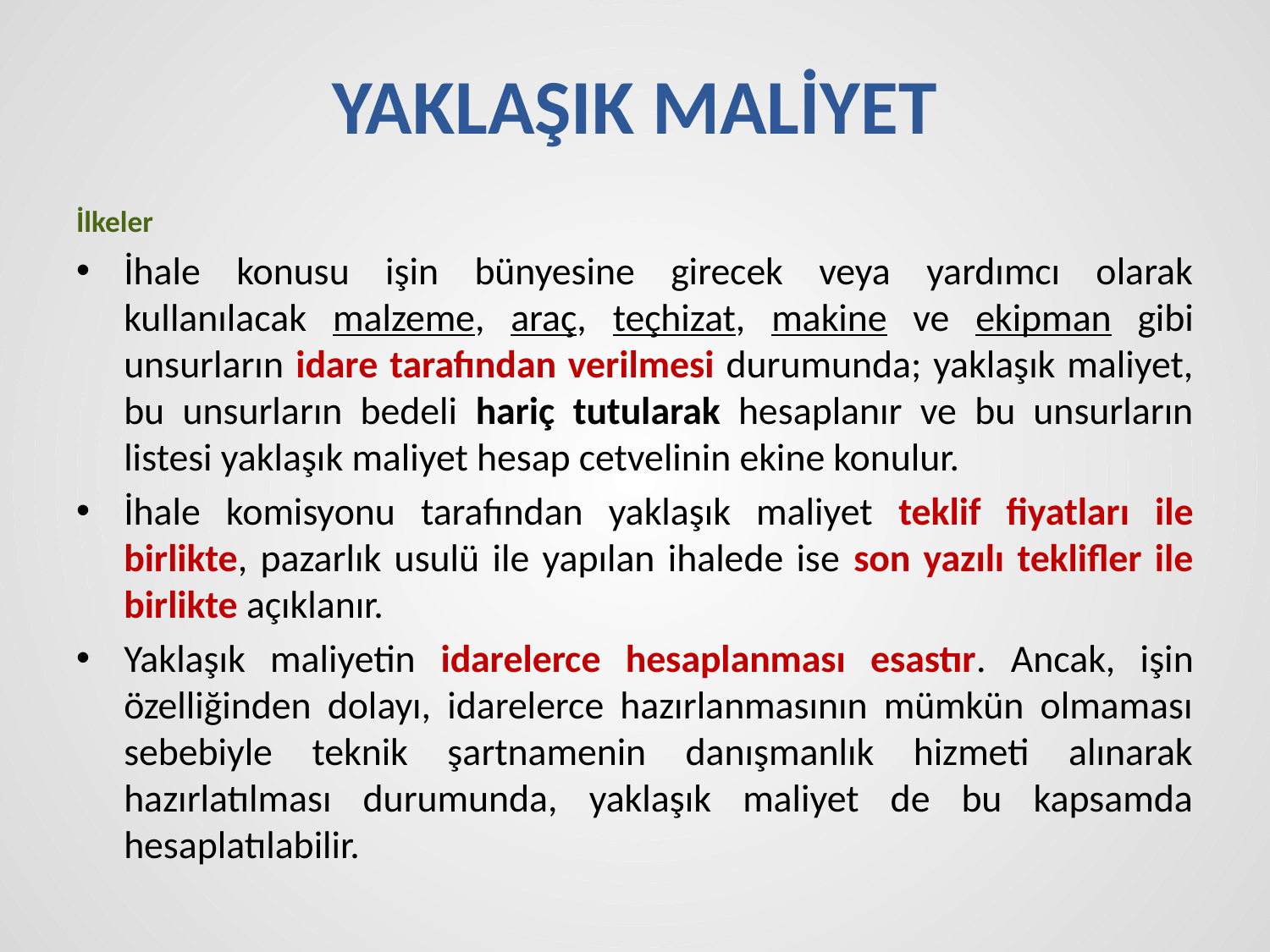

# YAKLAŞIK MALİYET
İlkeler
İhale konusu işin bünyesine girecek veya yardımcı olarak kullanılacak malzeme, araç, teçhizat, makine ve ekipman gibi unsurların idare tarafından verilmesi durumunda; yaklaşık maliyet, bu unsurların bedeli hariç tutularak hesaplanır ve bu unsurların listesi yaklaşık maliyet hesap cetvelinin ekine konulur.
İhale komisyonu tarafından yaklaşık maliyet teklif fiyatları ile birlikte, pazarlık usulü ile yapılan ihalede ise son yazılı teklifler ile birlikte açıklanır.
Yaklaşık maliyetin idarelerce hesaplanması esastır. Ancak, işin özelliğinden dolayı, idarelerce hazırlanmasının mümkün olmaması sebebiyle teknik şartnamenin danışmanlık hizmeti alınarak hazırlatılması durumunda, yaklaşık maliyet de bu kapsamda hesaplatılabilir.